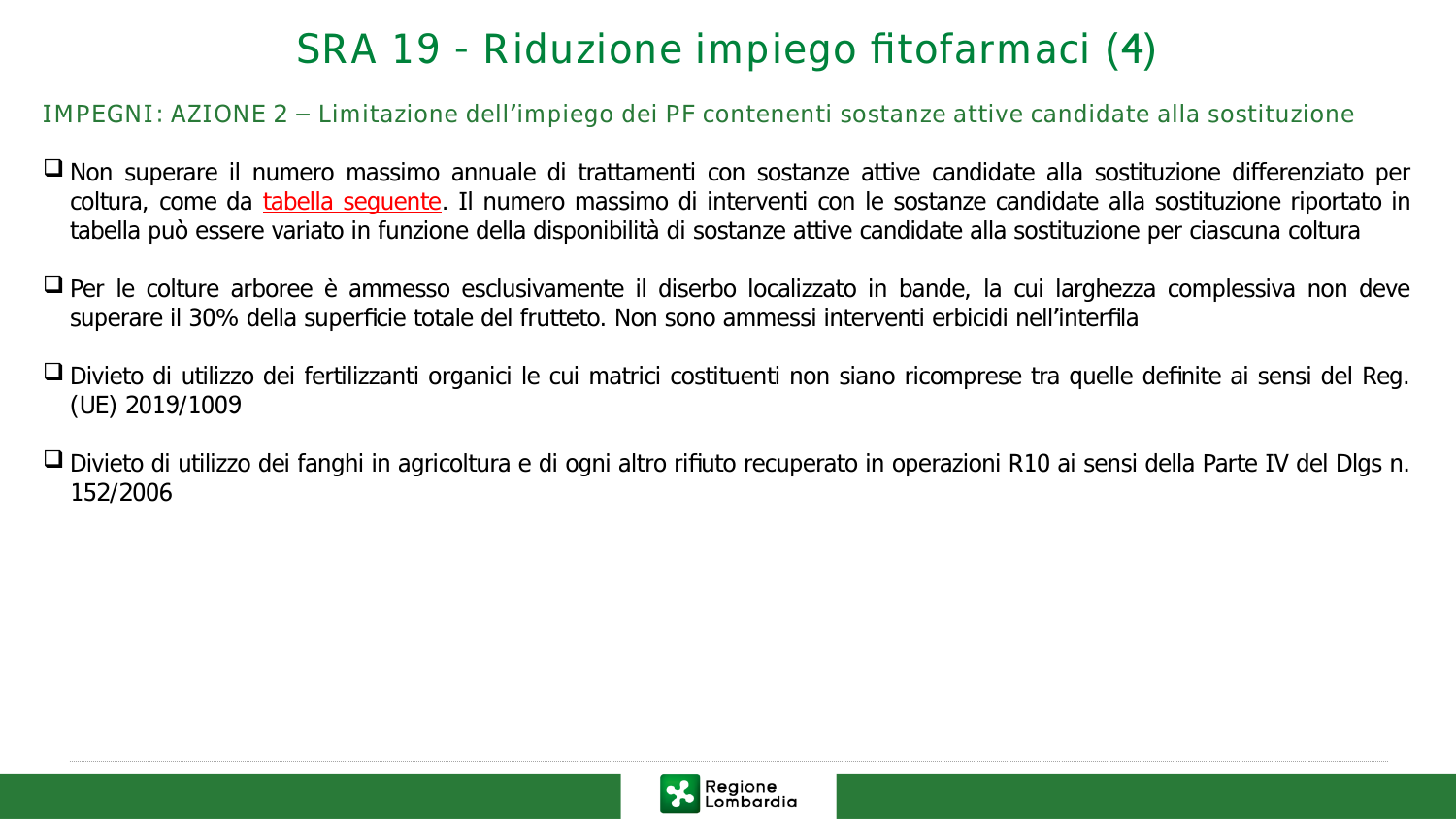

# SRA 19 - Riduzione impiego fitofarmaci (4)
IMPEGNI: AZIONE 2 – Limitazione dell’impiego dei PF contenenti sostanze attive candidate alla sostituzione

Non superare il numero massimo annuale di trattamenti con sostanze attive candidate alla sostituzione differenziato per coltura, come da tabella seguente. Il numero massimo di interventi con le sostanze candidate alla sostituzione riportato in tabella può essere variato in funzione della disponibilità di sostanze attive candidate alla sostituzione per ciascuna coltura

Per le colture arboree è ammesso esclusivamente il diserbo localizzato in bande, la cui larghezza complessiva non deve superare il 30% della superficie totale del frutteto. Non sono ammessi interventi erbicidi nell’interfila

Divieto di utilizzo dei fertilizzanti organici le cui matrici costituenti non siano ricomprese tra quelle definite ai sensi del Reg. (UE) 2019/1009

Divieto di utilizzo dei fanghi in agricoltura e di ogni altro rifiuto recuperato in operazioni R10 ai sensi della Parte IV del Dlgs n. 152/2006